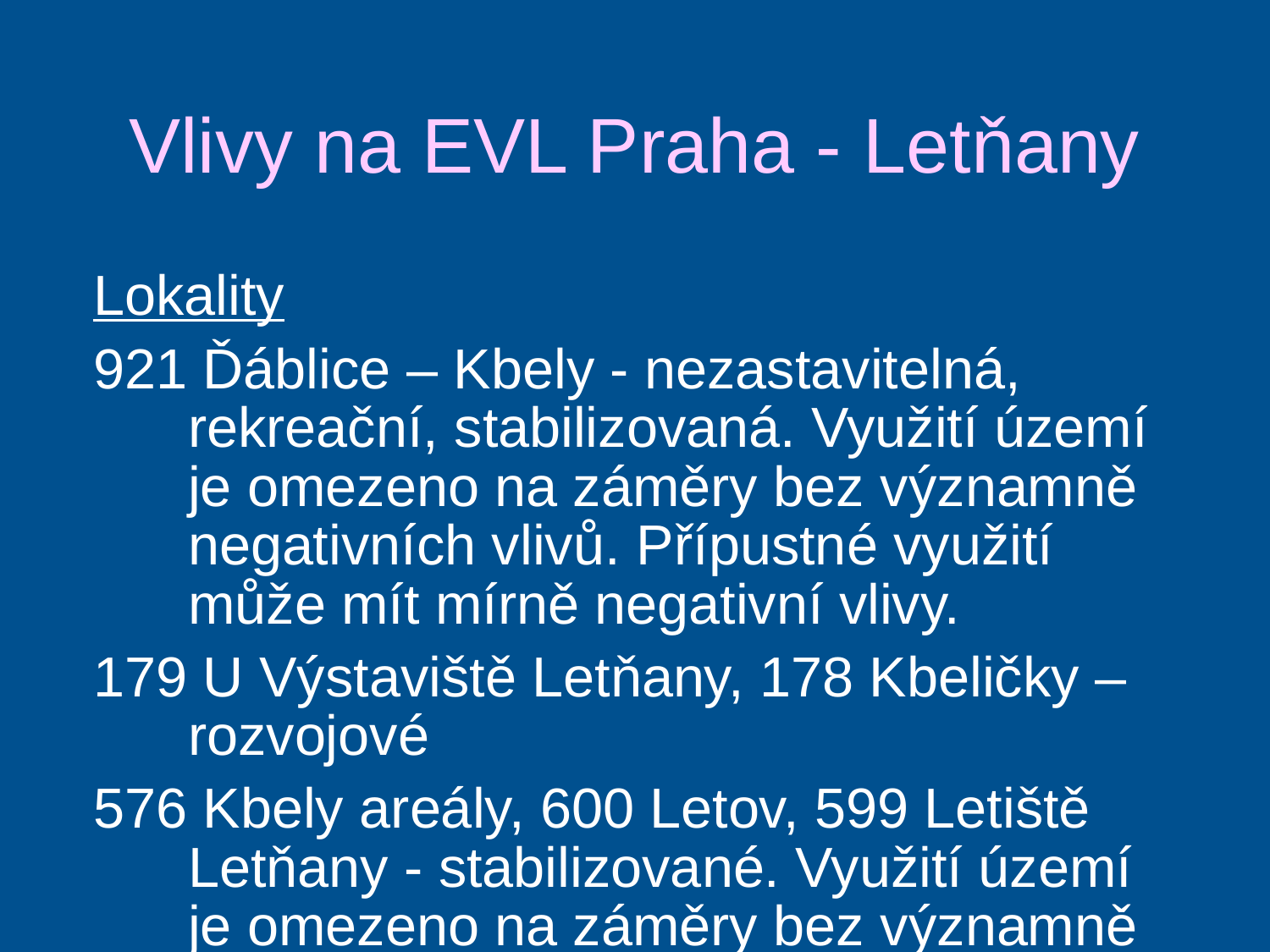

Vlivy na EVL Praha - Letňany
Lokality
921 Ďáblice – Kbely - nezastavitelná, rekreační, stabilizovaná. Využití území je omezeno na záměry bez významně negativních vlivů. Přípustné využití může mít mírně negativní vlivy.
179 U Výstaviště Letňany, 178 Kbeličky – rozvojové
576 Kbely areály, 600 Letov, 599 Letiště Letňany - stabilizované. Využití území je omezeno na záměry bez významně negativních vlivů. Přípustné využití může mít mírně negativní vlivy.